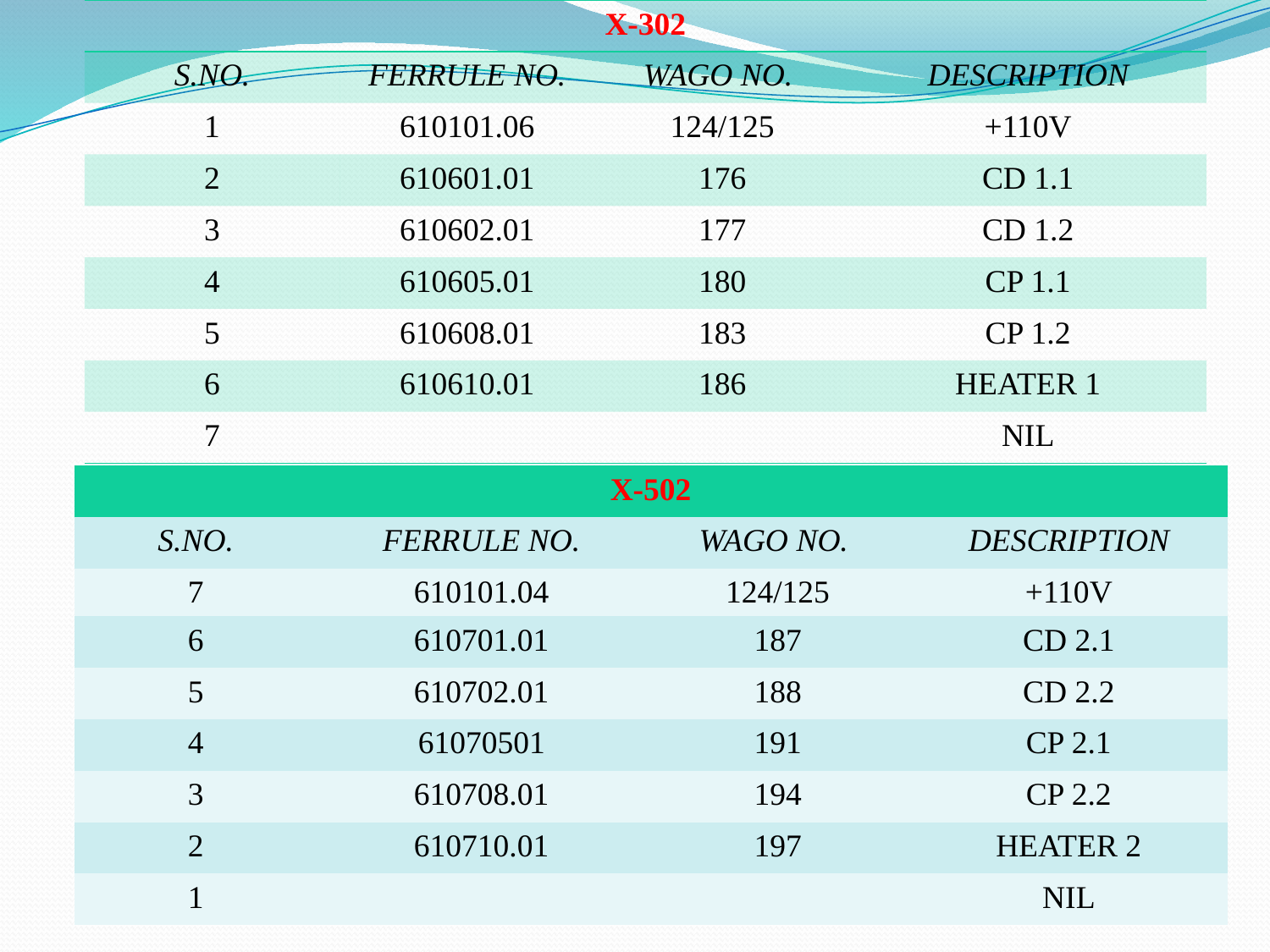

| X-302 |  |  |  |
| --- | --- | --- | --- |
| S.NO. | FERRULE NO. | WAGO NO. | DESCRIPTION |
| 1 | 610101.06 | 124/125 | +110V |
| 2 | 610601.01 | 176 | CD 1.1 |
| 3 | 610602.01 | 177 | CD 1.2 |
| 4 | 610605.01 | 180 | CP 1.1 |
| 5 | 610608.01 | 183 | CP 1.2 |
| 6 | 610610.01 | 186 | HEATER 1 |
| 7 |  |  | NIL |
| X-502 |  |  |  |
| --- | --- | --- | --- |
| S.NO. | FERRULE NO. | WAGO NO. | DESCRIPTION |
| 7 | 610101.04 | 124/125 | +110V |
| 6 | 610701.01 | 187 | CD 2.1 |
| 5 | 610702.01 | 188 | CD 2.2 |
| 4 | 61070501 | 191 | CP 2.1 |
| 3 | 610708.01 | 194 | CP 2.2 |
| 2 | 610710.01 | 197 | HEATER 2 |
| 1 |  |  | NIL |